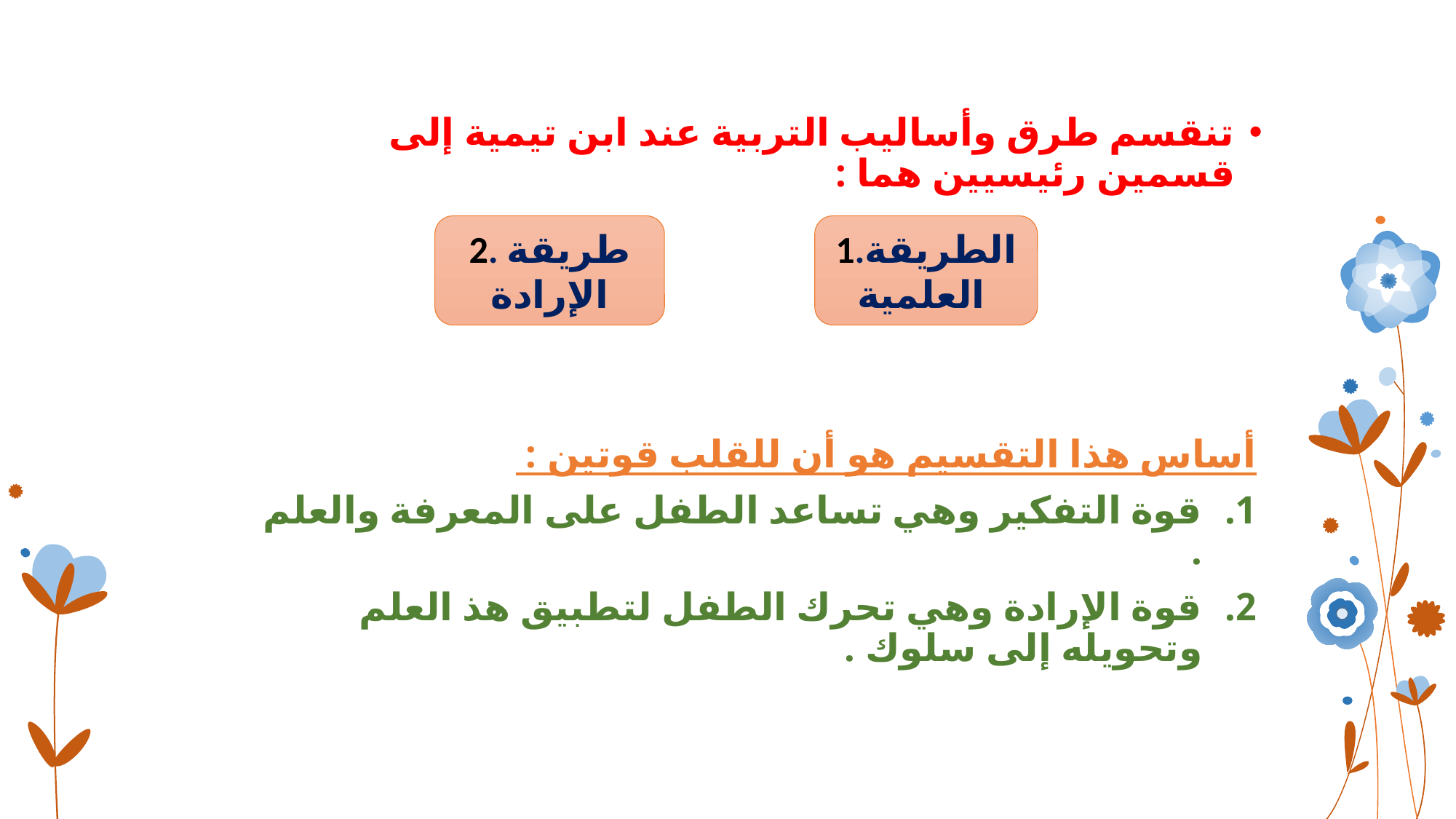

تنقسم طرق وأساليب التربية عند ابن تيمية إلى قسمين رئيسيين هما :

أساس هذا التقسيم هو أن للقلب قوتين :
قوة التفكير وهي تساعد الطفل على المعرفة والعلم .
قوة الإرادة وهي تحرك الطفل لتطبيق هذ العلم وتحويله إلى سلوك .
2. طريقة الإرادة
1.الطريقة العلمية